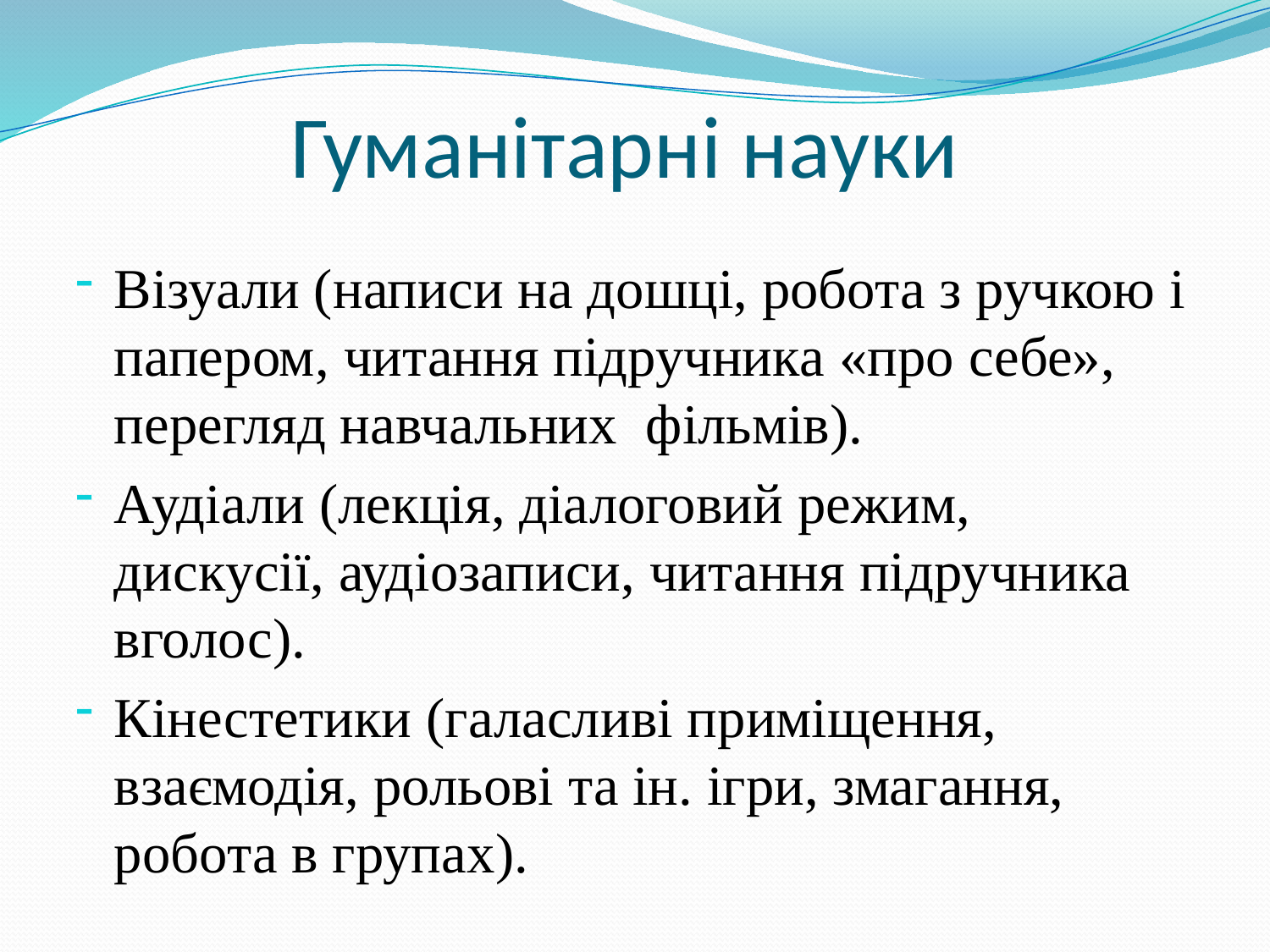

# Гуманітарні науки
Візуали (написи на дошці, робота з ручкою і папером, читання підручника «про себе», перегляд навчальних  фільмів).
Аудіали (лекція, діалоговий режим, дискусії, аудіозаписи, читання підручника вголос).
Кінестетики (галасливі приміщення, взаємодія, рольові та ін. ігри, змагання, робота в групах).